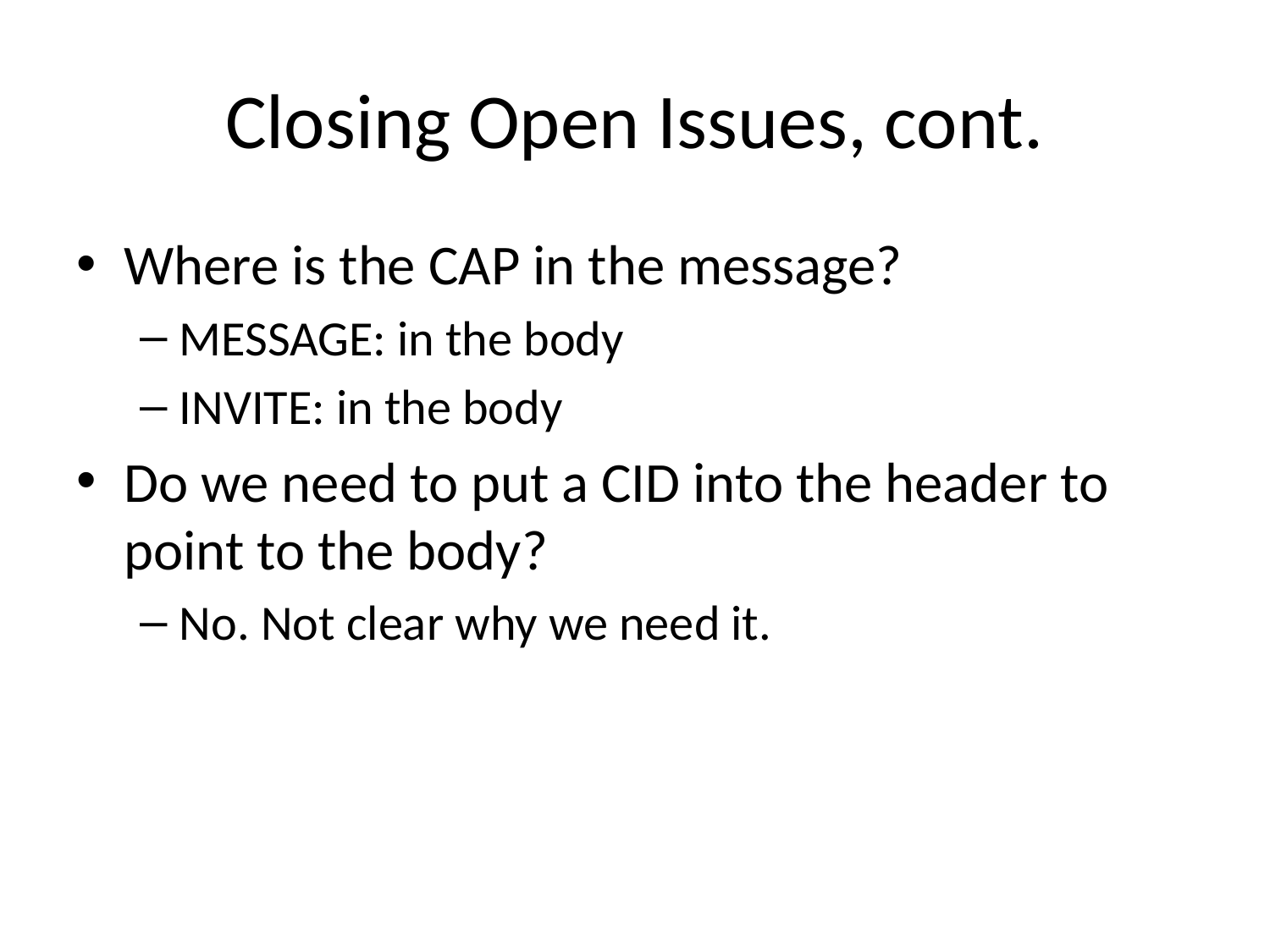

# Closing Open Issues, cont.
Where is the CAP in the message?
MESSAGE: in the body
INVITE: in the body
Do we need to put a CID into the header to point to the body?
No. Not clear why we need it.